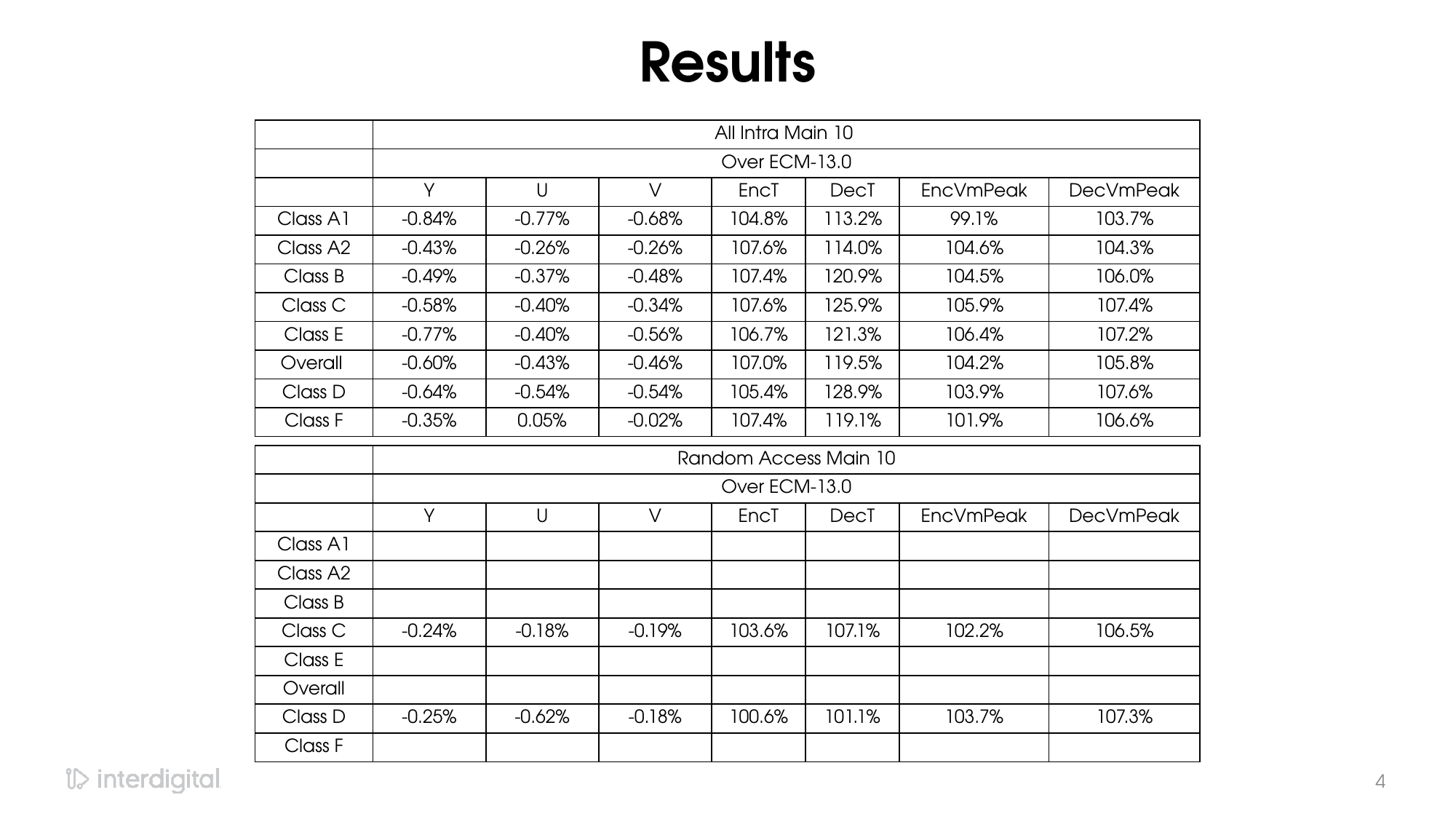

# Results
|  | All Intra Main 10 |  |  |  |  |  |  |
| --- | --- | --- | --- | --- | --- | --- | --- |
|  | Over ECM-13.0 |  |  |  |  |  |  |
|  | Y | U | V | EncT | DecT | EncVmPeak | DecVmPeak |
| Class A1 | -0.84% | -0.77% | -0.68% | 104.8% | 113.2% | 99.1% | 103.7% |
| Class A2 | -0.43% | -0.26% | -0.26% | 107.6% | 114.0% | 104.6% | 104.3% |
| Class B | -0.49% | -0.37% | -0.48% | 107.4% | 120.9% | 104.5% | 106.0% |
| Class C | -0.58% | -0.40% | -0.34% | 107.6% | 125.9% | 105.9% | 107.4% |
| Class E | -0.77% | -0.40% | -0.56% | 106.7% | 121.3% | 106.4% | 107.2% |
| Overall | -0.60% | -0.43% | -0.46% | 107.0% | 119.5% | 104.2% | 105.8% |
| Class D | -0.64% | -0.54% | -0.54% | 105.4% | 128.9% | 103.9% | 107.6% |
| Class F | -0.35% | 0.05% | -0.02% | 107.4% | 119.1% | 101.9% | 106.6% |
|  | Random Access Main 10 |  |  |  |  |  |  |
| --- | --- | --- | --- | --- | --- | --- | --- |
|  | Over ECM-13.0 |  |  |  |  |  |  |
|  | Y | U | V | EncT | DecT | EncVmPeak | DecVmPeak |
| Class A1 |  |  |  |  |  |  |  |
| Class A2 |  |  |  |  |  |  |  |
| Class B |  |  |  |  |  |  |  |
| Class C | -0.24% | -0.18% | -0.19% | 103.6% | 107.1% | 102.2% | 106.5% |
| Class E |  |  |  |  |  |  |  |
| Overall |  |  |  |  |  |  |  |
| Class D | -0.25% | -0.62% | -0.18% | 100.6% | 101.1% | 103.7% | 107.3% |
| Class F |  |  |  |  |  |  |  |
4